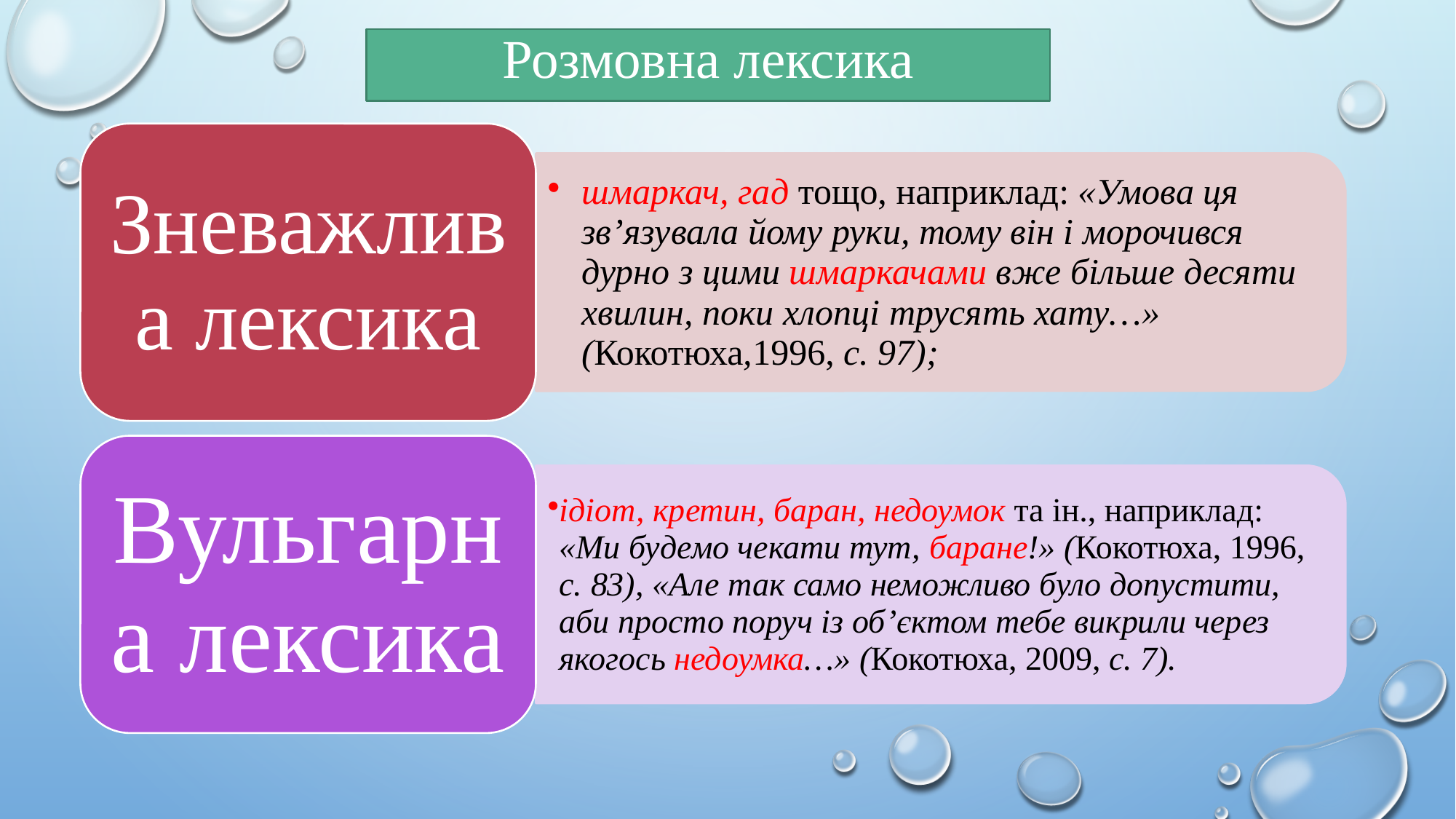

Розмовна лексика
Зневажлива лексика
шмаркач, гад тощо, наприклад: «Умова ця зв’язувала йому руки, тому він і морочився дурно з цими шмаркачами вже більше десяти хвилин, поки хлопці трусять хату…» (Кокотюха,1996, с. 97);
Вульгарна лексика
ідіот, кретин, баран, недоумок та ін., наприклад: «Ми будемо чекати тут, баране!» (Кокотюха, 1996, с. 83), «Але так само неможливо було допустити, аби просто поруч із об’єктом тебе викрили через якогось недоумка…» (Кокотюха, 2009, с. 7).